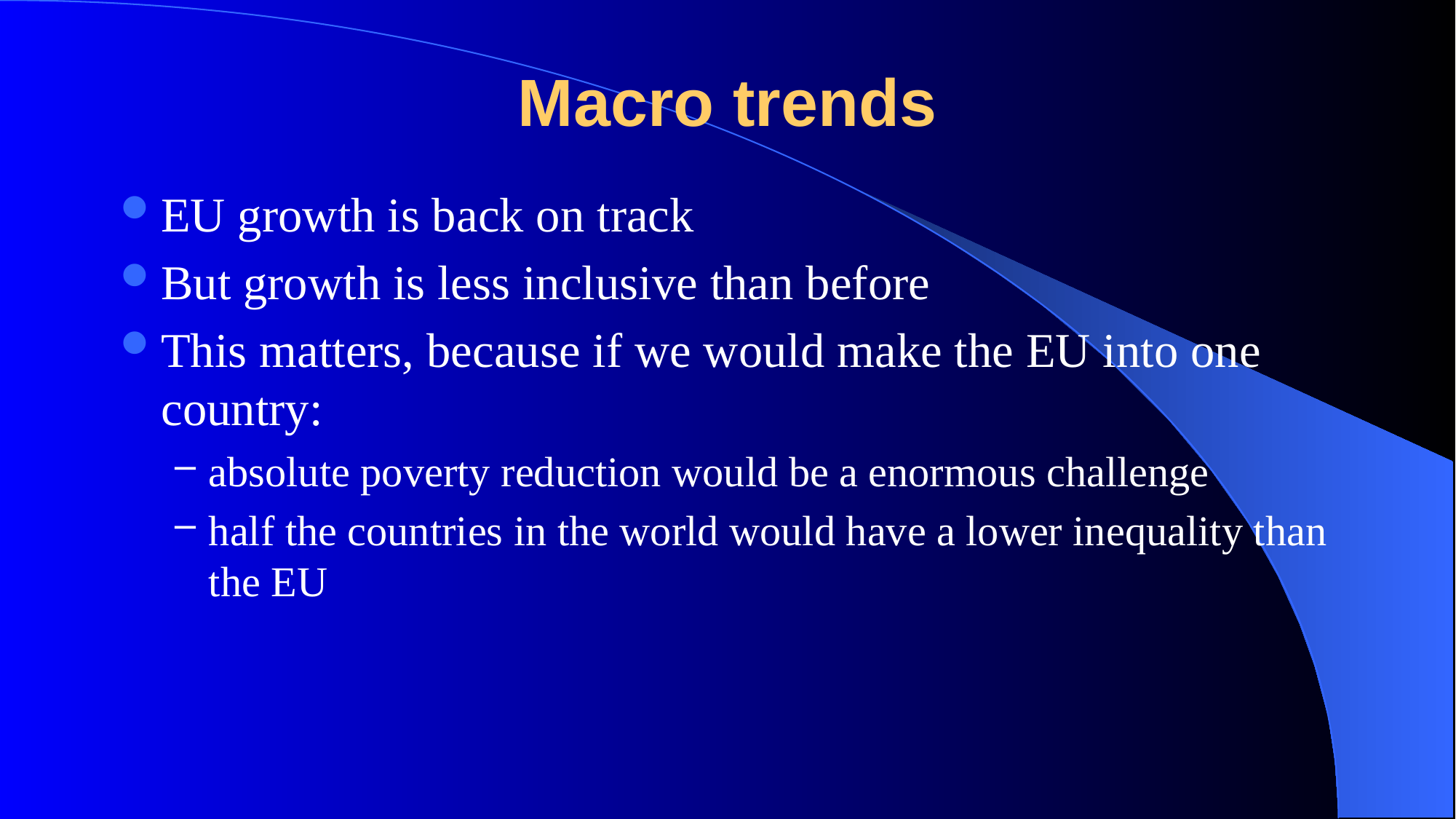

# Macro trends
EU growth is back on track
But growth is less inclusive than before
This matters, because if we would make the EU into one country:
absolute poverty reduction would be a enormous challenge
half the countries in the world would have a lower inequality than the EU